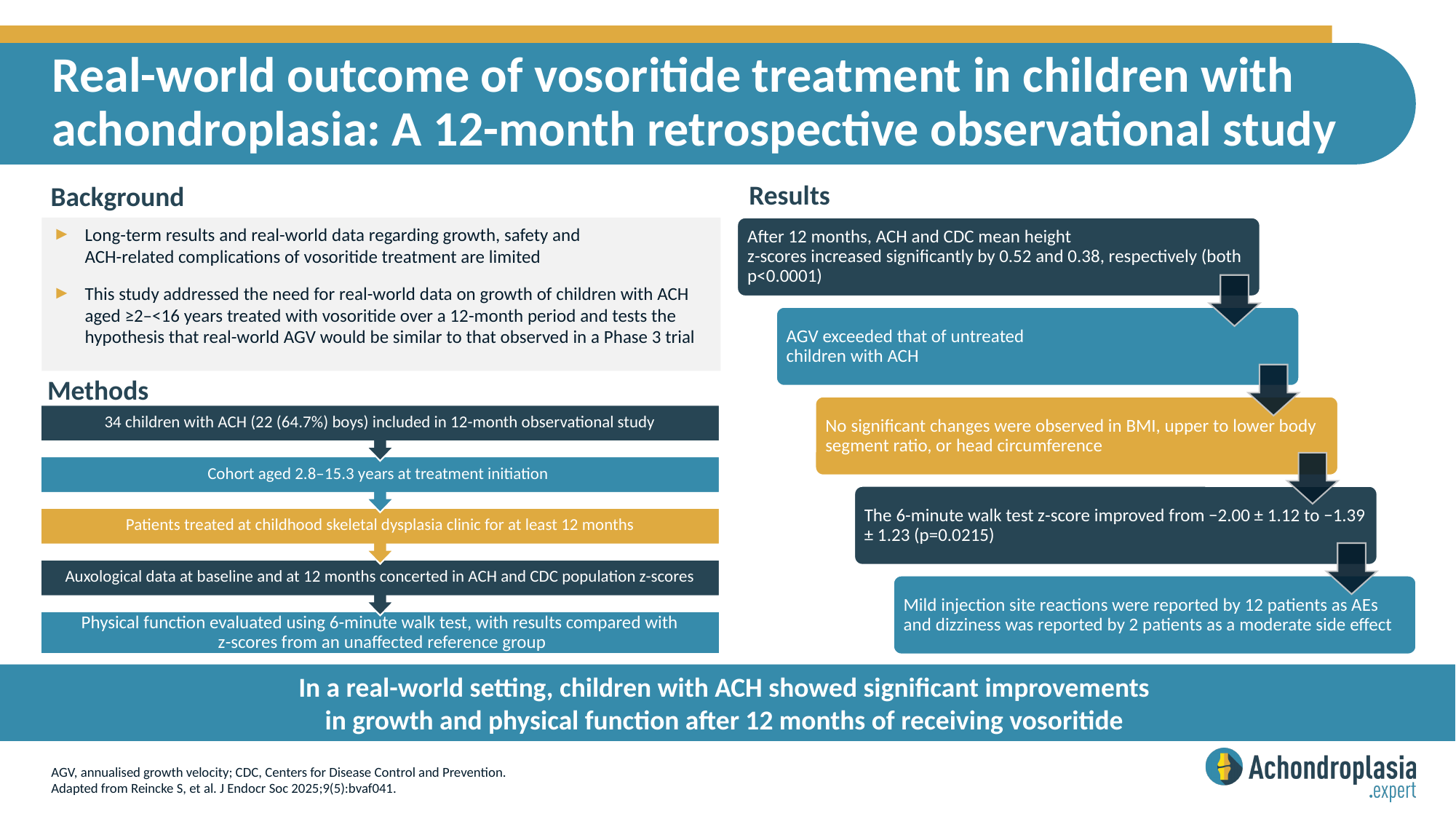

# Real-world outcome of vosoritide treatment in children with achondroplasia: A 12-month retrospective observational study
Long-term results and real-world data regarding growth, safety and
ACH-related complications of vosoritide treatment are limited
This study addressed the need for real-world data on growth of children with ACH  aged ≥2–<16 years treated with vosoritide over a 12-month period and tests the hypothesis that real-world AGV would be similar to that observed in a Phase 3 trial
After 12 months, ACH and CDC mean height
z-scores increased significantly by 0.52 and 0.38, respectively (both p<0.0001)
AGV exceeded that of untreated
children with ACH
No significant changes were observed in BMI, upper to lower body segment ratio, or head circumference
The 6-minute walk test z-score improved from −2.00 ± 1.12 to −1.39 ± 1.23 (p=0.0215)
Mild injection site reactions were reported by 12 patients as AEs and dizziness was reported by 2 patients as a moderate side effect

34 children with ACH (22 (64.7%) boys) included in 12-month observational study
Cohort aged 2.8–15.3 years at treatment initiation
Patients treated at childhood skeletal dysplasia clinic for at least 12 months
Auxological data at baseline and at 12 months concerted in ACH and CDC population z-scores
Physical function evaluated using 6-minute walk test, with results compared with
 z-scores from an unaffected reference group
In a real-world setting, children with ACH showed significant improvements
in growth and physical function after 12 months of receiving vosoritide
AGV, annualised growth velocity; CDC, Centers for Disease Control and Prevention.
Adapted from Reincke S, et al. J Endocr Soc 2025;9(5):bvaf041.